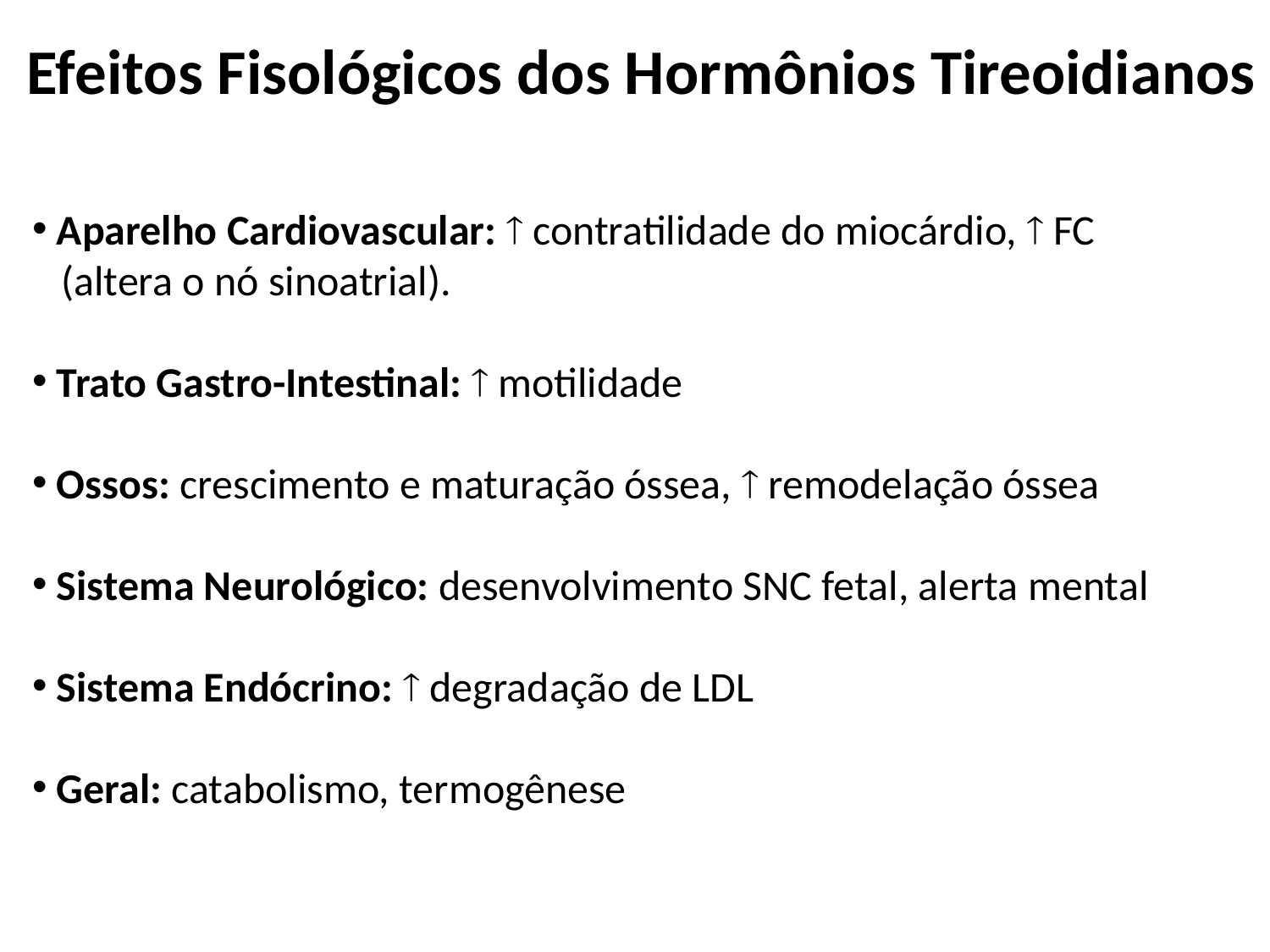

Efeitos Fisológicos dos Hormônios Tireoidianos
 Aparelho Cardiovascular: ↑ contratilidade do miocárdio, ↑ FC
   (altera o nó sinoatrial).

 Trato Gastro-Intestinal: ↑ motilidade

 Ossos: crescimento e maturação óssea, ↑ remodelação óssea

 Sistema Neurológico: desenvolvimento SNC fetal, alerta mental

 Sistema Endócrino: ↑ degradação de LDL

 Geral: catabolismo, termogênese